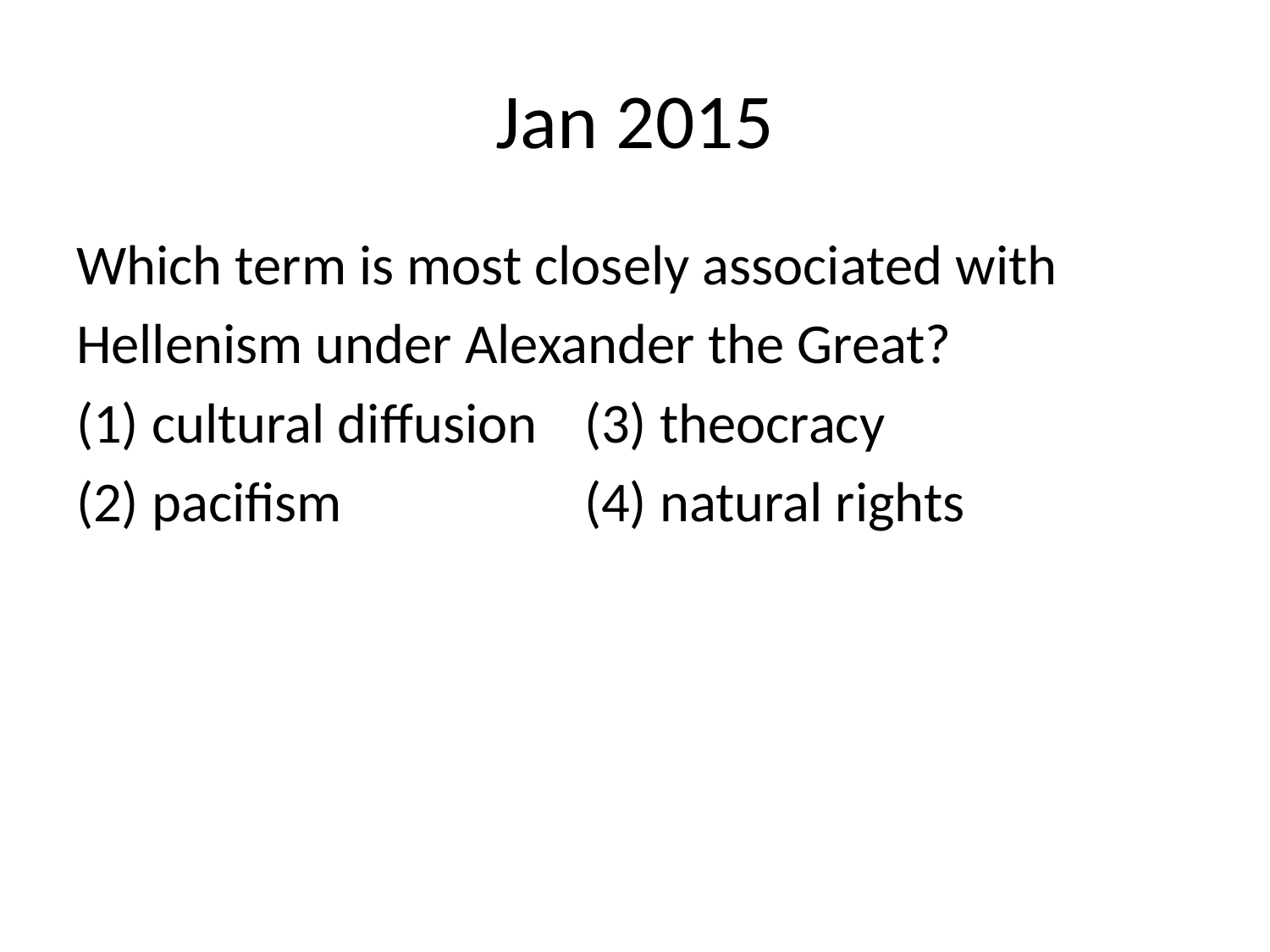

# Jan 2015
Which term is most closely associated with
Hellenism under Alexander the Great?
(1) cultural diffusion 	(3) theocracy
(2) pacifism 		(4) natural rights